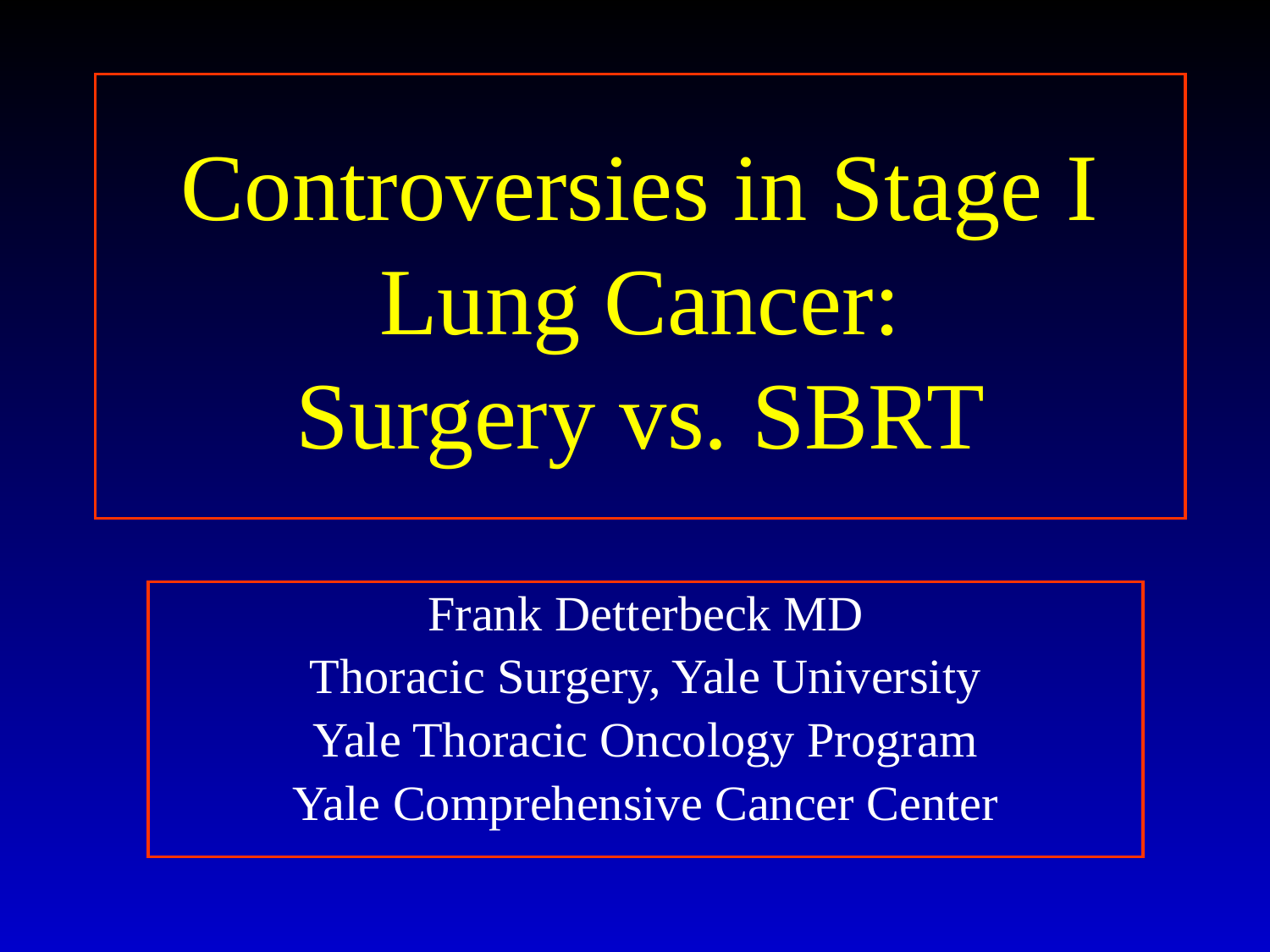

# Controversies in Stage I Lung Cancer: Surgery vs. SBRT
Frank Detterbeck MD
Thoracic Surgery, Yale University
Yale Thoracic Oncology Program
Yale Comprehensive Cancer Center